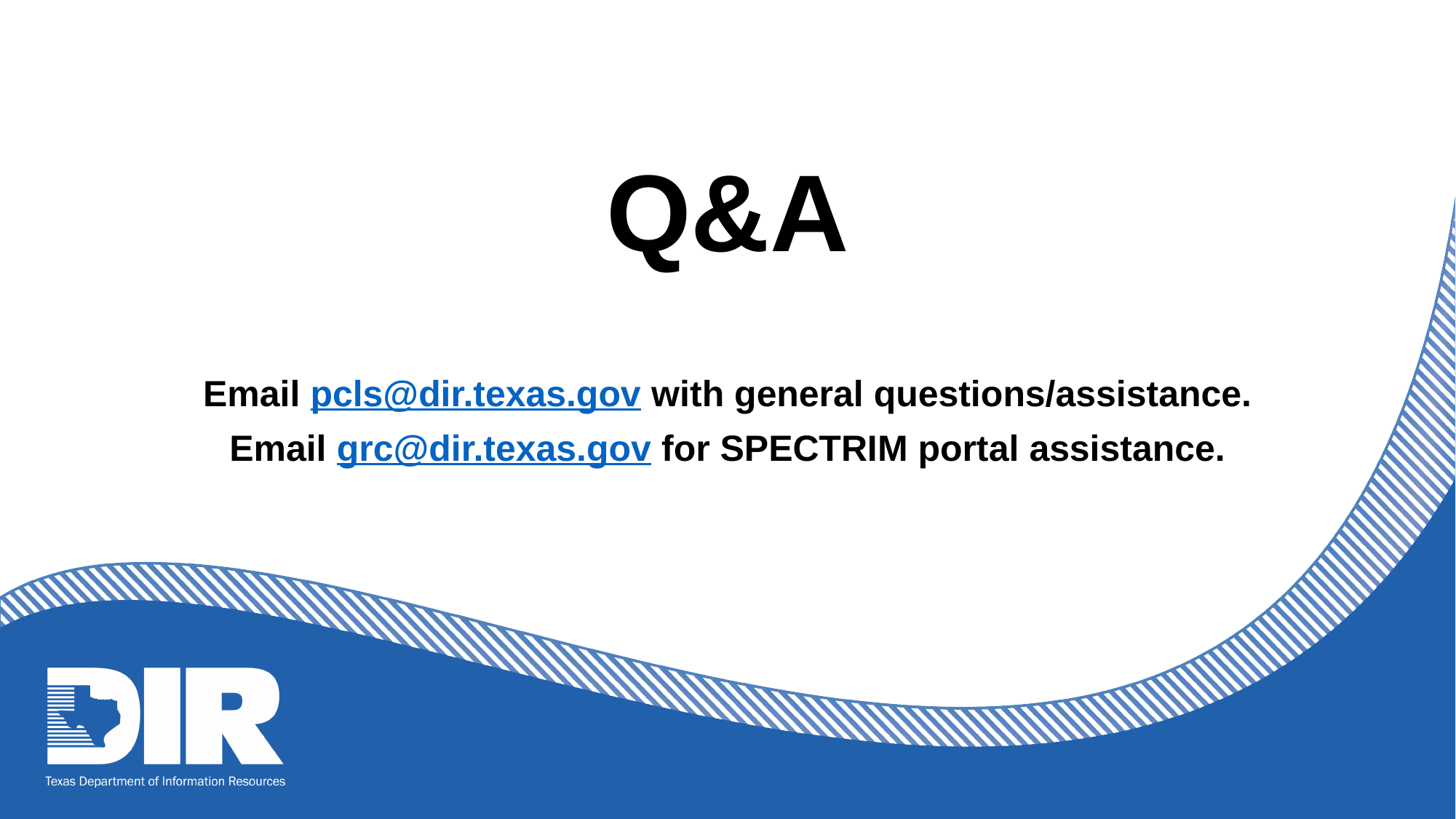

# Q&A
Email pcls@dir.texas.gov with general questions/assistance.
Email grc@dir.texas.gov for SPECTRIM portal assistance.